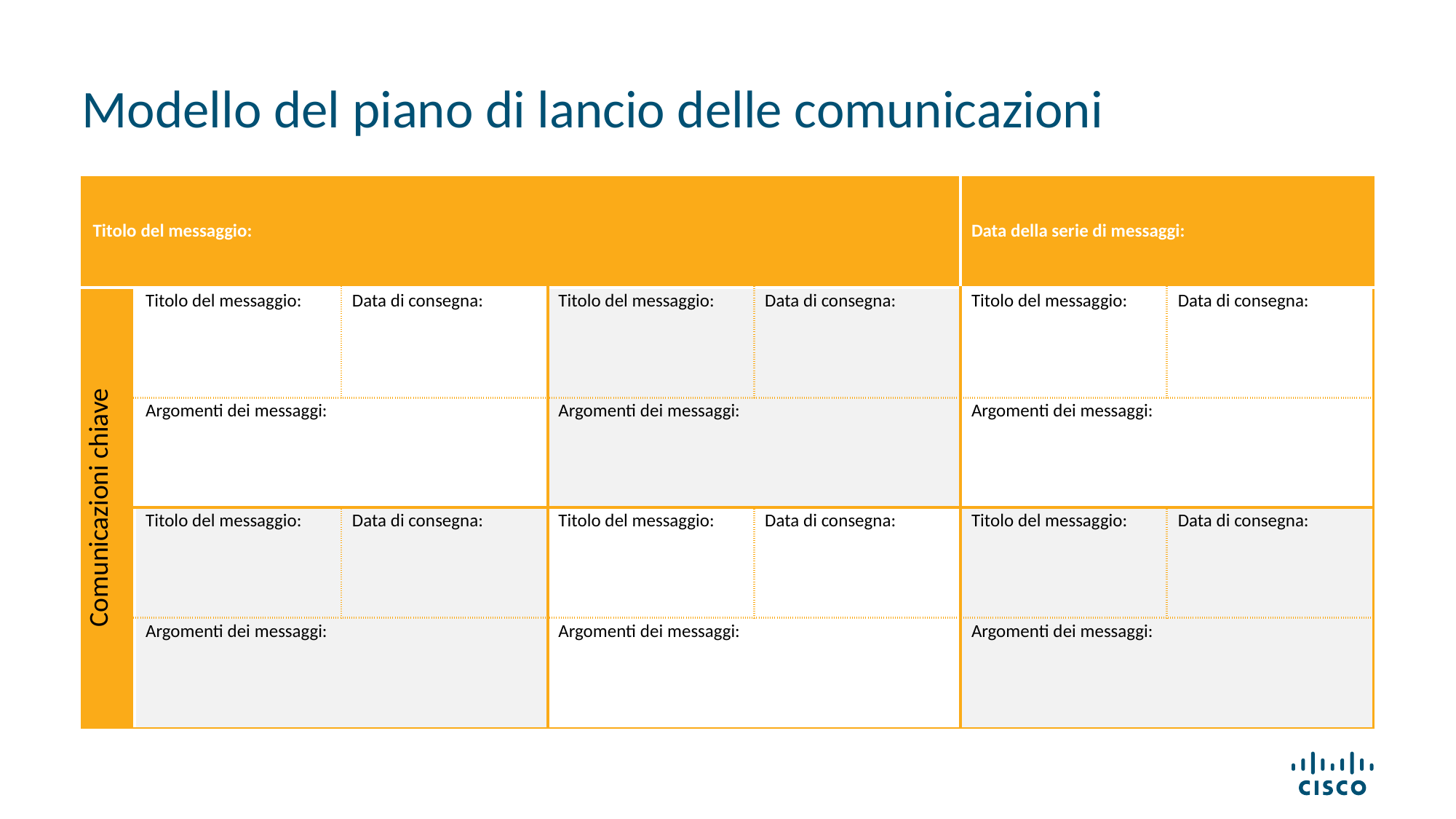

Modello del piano di lancio delle comunicazioni
| Titolo del messaggio: |  |  |  |  | Data della serie di messaggi: |  |
| --- | --- | --- | --- | --- | --- | --- |
| Comunicazioni chiave | Titolo del messaggio: | Data di consegna: | Titolo del messaggio: | Data di consegna: | Titolo del messaggio: | Data di consegna: |
|  | Argomenti dei messaggi: |  | Argomenti dei messaggi: |  | Argomenti dei messaggi: |  |
|  | Titolo del messaggio: | Data di consegna: | Titolo del messaggio: | Data di consegna: | Titolo del messaggio: | Data di consegna: |
|  | Argomenti dei messaggi: |  | Argomenti dei messaggi: |  | Argomenti dei messaggi: |  |